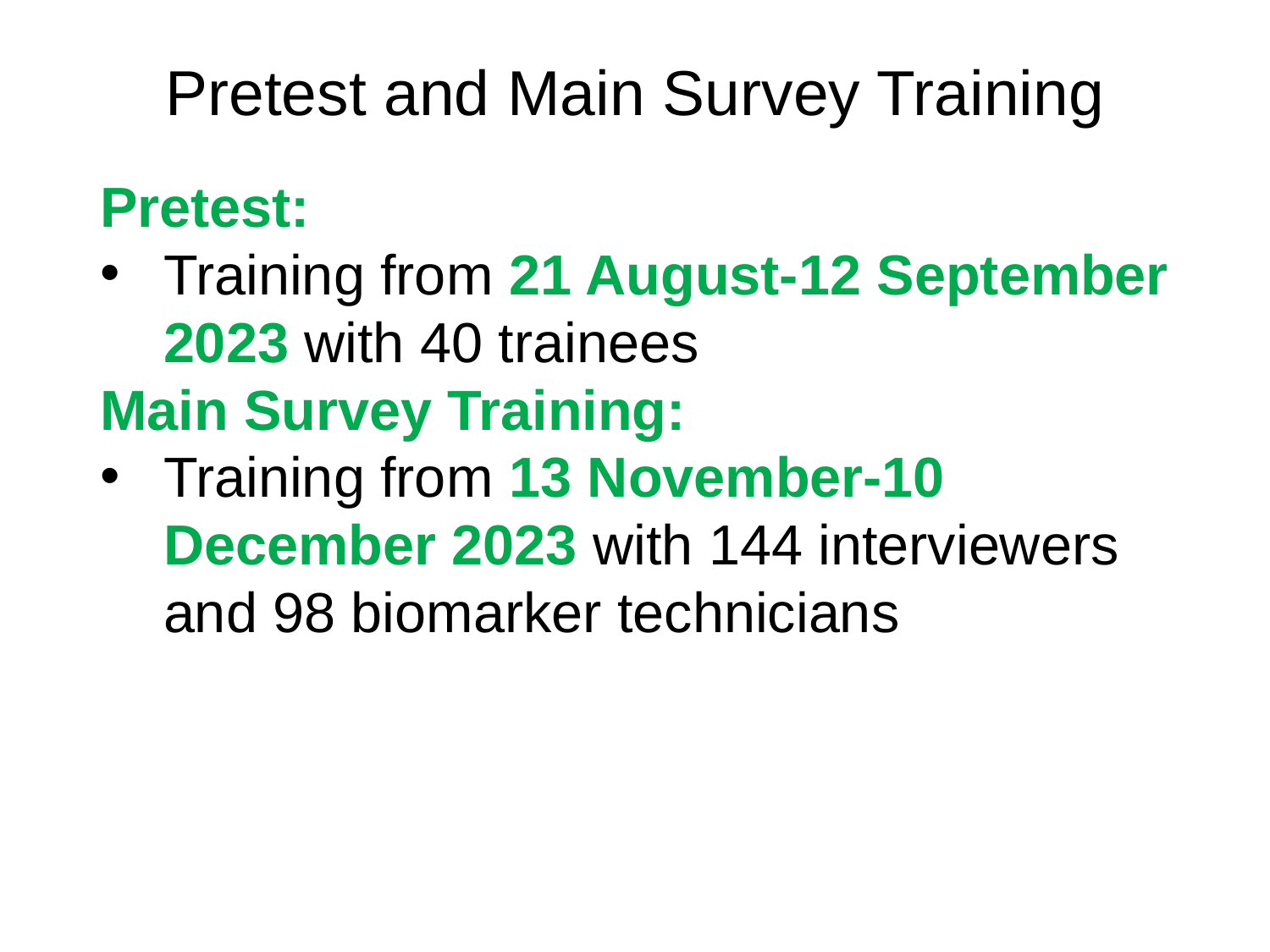

# Pretest and Main Survey Training
Pretest:
Training from 21 August-12 September 2023 with 40 trainees
Main Survey Training:
Training from 13 November-10 December 2023 with 144 interviewers and 98 biomarker technicians